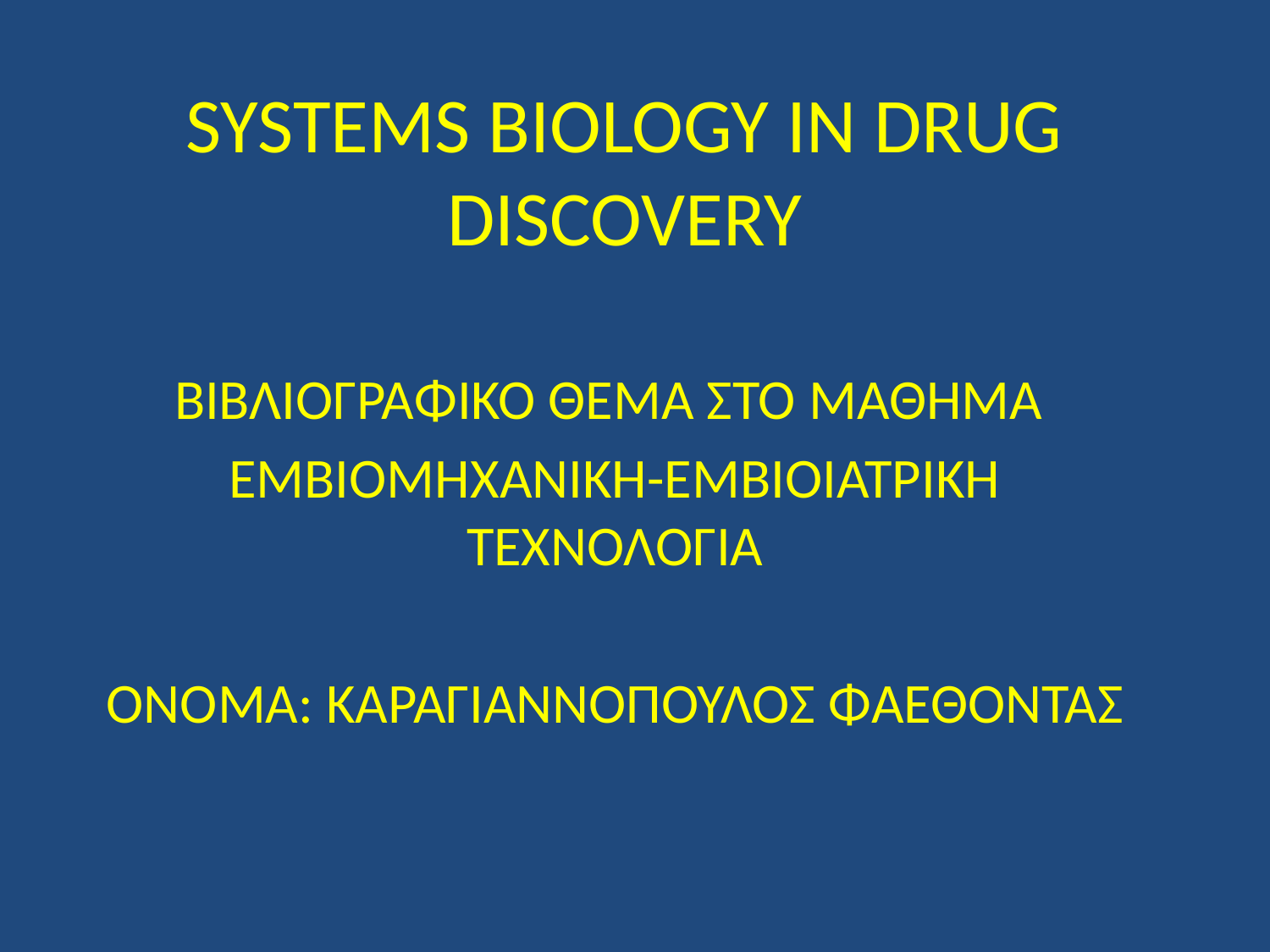

# SYSTEMS BIOLOGY IN DRUG DISCOVERY
ΒΙΒΛΙΟΓΡΑΦΙΚΟ ΘΕΜΑ ΣΤΟ ΜΑΘΗΜΑ
ΕΜΒΙΟΜΗΧΑΝΙΚΗ-ΕΜΒΙΟΙΑΤΡΙΚΗ ΤΕΧΝΟΛΟΓΙΑ

ΟΝΟΜΑ: ΚΑΡΑΓΙΑΝΝΟΠΟΥΛΟΣ ΦΑΕΘΟΝΤΑΣ